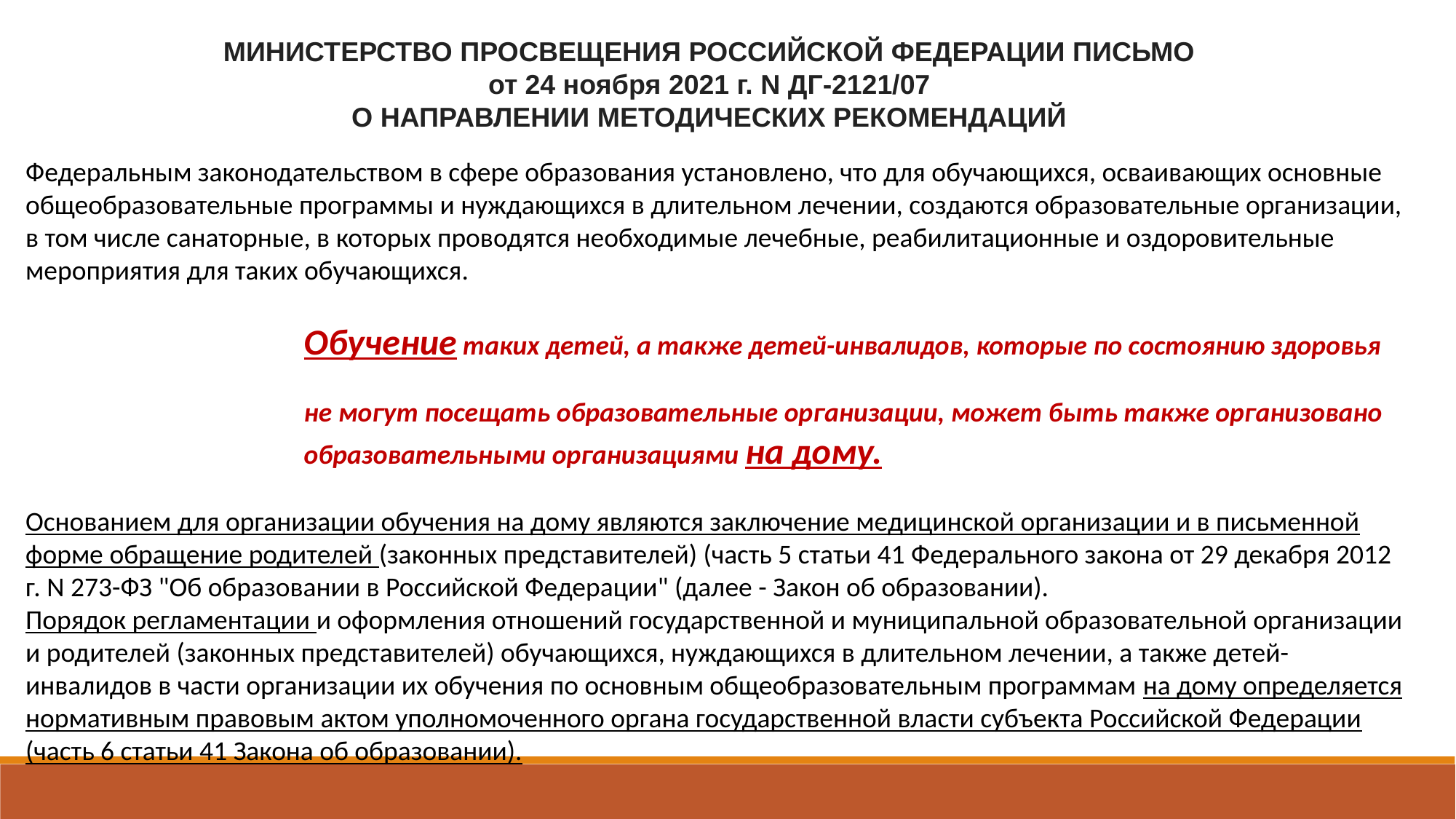

МИНИСТЕРСТВО ПРОСВЕЩЕНИЯ РОССИЙСКОЙ ФЕДЕРАЦИИ ПИСЬМО
от 24 ноября 2021 г. N ДГ-2121/07
О НАПРАВЛЕНИИ МЕТОДИЧЕСКИХ РЕКОМЕНДАЦИЙ
Федеральным законодательством в сфере образования установлено, что для обучающихся, осваивающих основные общеобразовательные программы и нуждающихся в длительном лечении, создаются образовательные организации, в том числе санаторные, в которых проводятся необходимые лечебные, реабилитационные и оздоровительные мероприятия для таких обучающихся.

                                  Обучение таких детей, а также детей-инвалидов, которые по состоянию здоровья
                                             не могут посещать образовательные организации, может быть также организовано
                                             образовательными организациями на дому.

Основанием для организации обучения на дому являются заключение медицинской организации и в письменной форме обращение родителей (законных представителей) (часть 5 статьи 41 Федерального закона от 29 декабря 2012 г. N 273-ФЗ "Об образовании в Российской Федерации" (далее - Закон об образовании).
Порядок регламентации и оформления отношений государственной и муниципальной образовательной организации и родителей (законных представителей) обучающихся, нуждающихся в длительном лечении, а также детей-инвалидов в части организации их обучения по основным общеобразовательным программам на дому определяется нормативным правовым актом уполномоченного органа государственной власти субъекта Российской Федерации (часть 6 статьи 41 Закона об образовании).